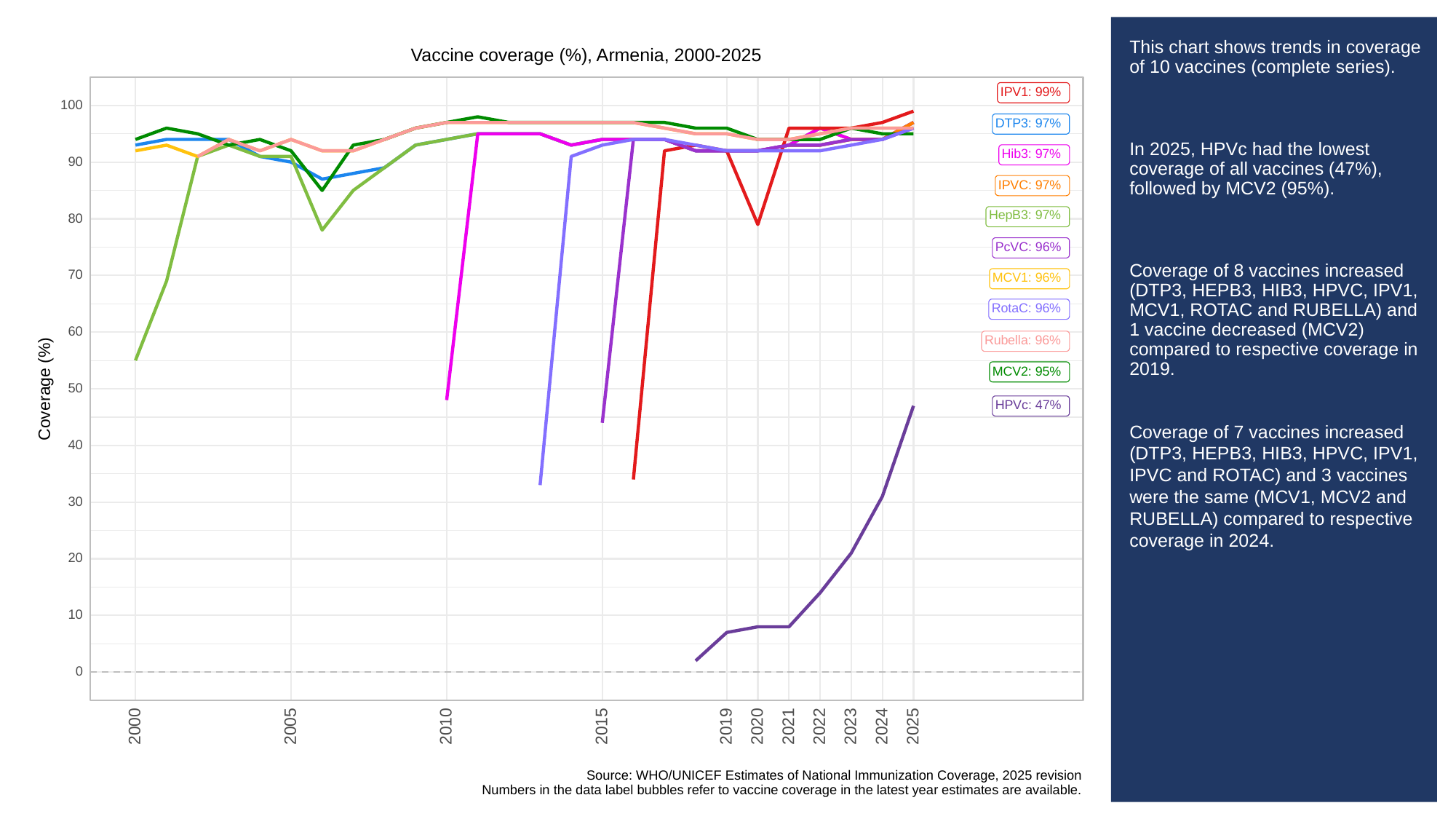

# This chart shows trends in coverage of 10 vaccines (complete series).

In 2025, HPVc had the lowest coverage of all vaccines (47%), followed by MCV2 (95%).

Coverage of 8 vaccines increased (DTP3, HEPB3, HIB3, HPVC, IPV1, MCV1, ROTAC and RUBELLA) and 1 vaccine decreased (MCV2) compared to respective coverage in 2019.

Coverage of 7 vaccines increased (DTP3, HEPB3, HIB3, HPVC, IPV1, IPVC and ROTAC) and 3 vaccines were the same (MCV1, MCV2 and RUBELLA) compared to respective coverage in 2024.

Vaccine coverage (%), Armenia, 2000-2025

IPV1: 99%

100

DTP3: 97%

Hib3: 97%
90

IPVC: 97%

HepB3: 97%
80

PcVC: 96%

70
MCV1: 96%

RotaC: 96%
60

Rubella: 96%

MCV2: 95%
Coverage (%)
50

HPVc: 47%

40

30

20

10

0

2023
2000
2005
2010
2015
2019
2020
2021
2022
2024
2025
Source: WHO/UNICEF Estimates of National Immunization Coverage, 2025 revision
Numbers in the data label bubbles refer to vaccine coverage in the latest year estimates are available.